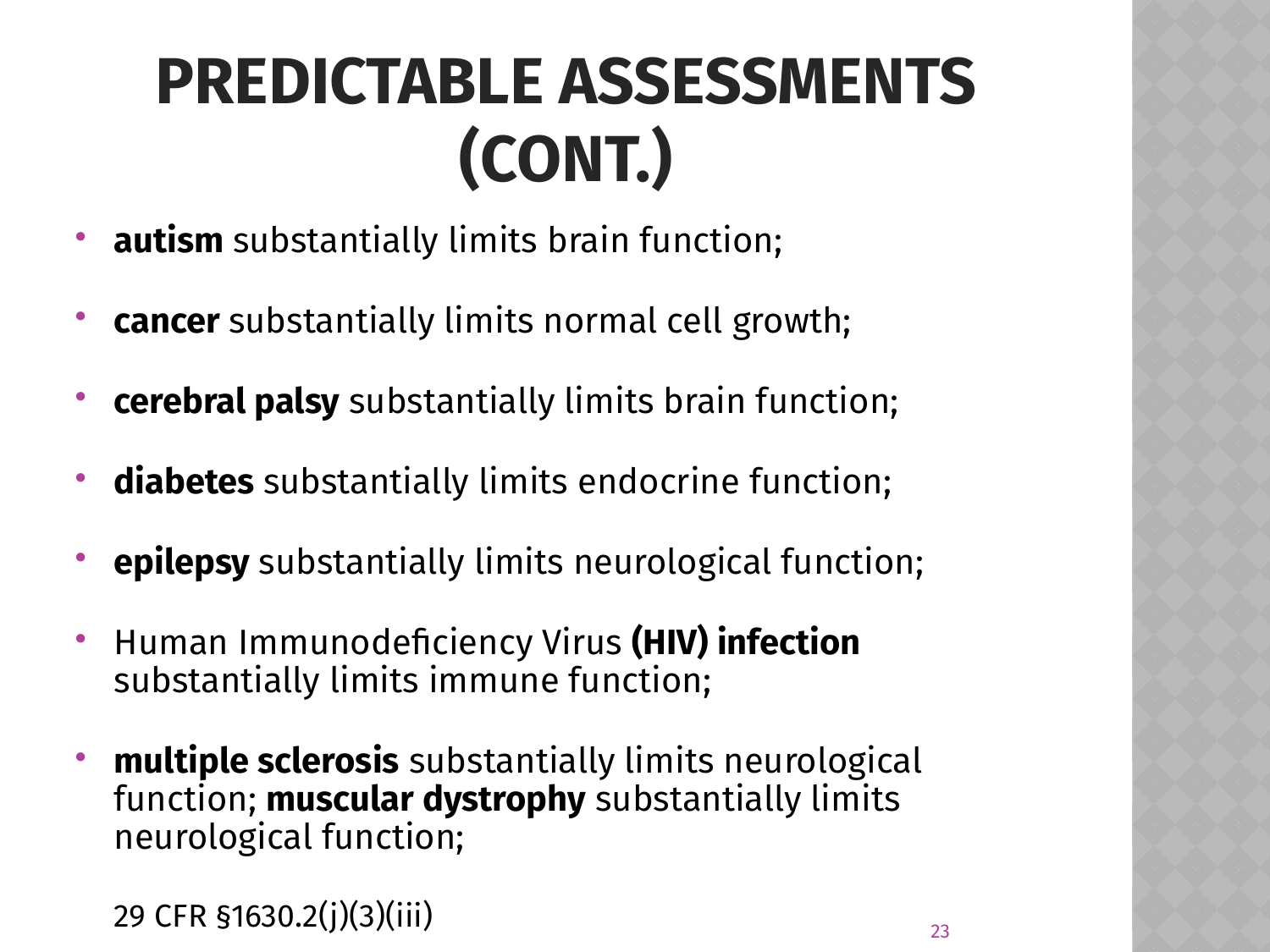

# Predictable assessments (cont.)
autism substantially limits brain function;
cancer substantially limits normal cell growth;
cerebral palsy substantially limits brain function;
diabetes substantially limits endocrine function;
epilepsy substantially limits neurological function;
Human Immunodeficiency Virus (HIV) infection substantially limits immune function;
multiple sclerosis substantially limits neurological function; muscular dystrophy substantially limits neurological function;
	29 CFR §1630.2(j)(3)(iii)

23